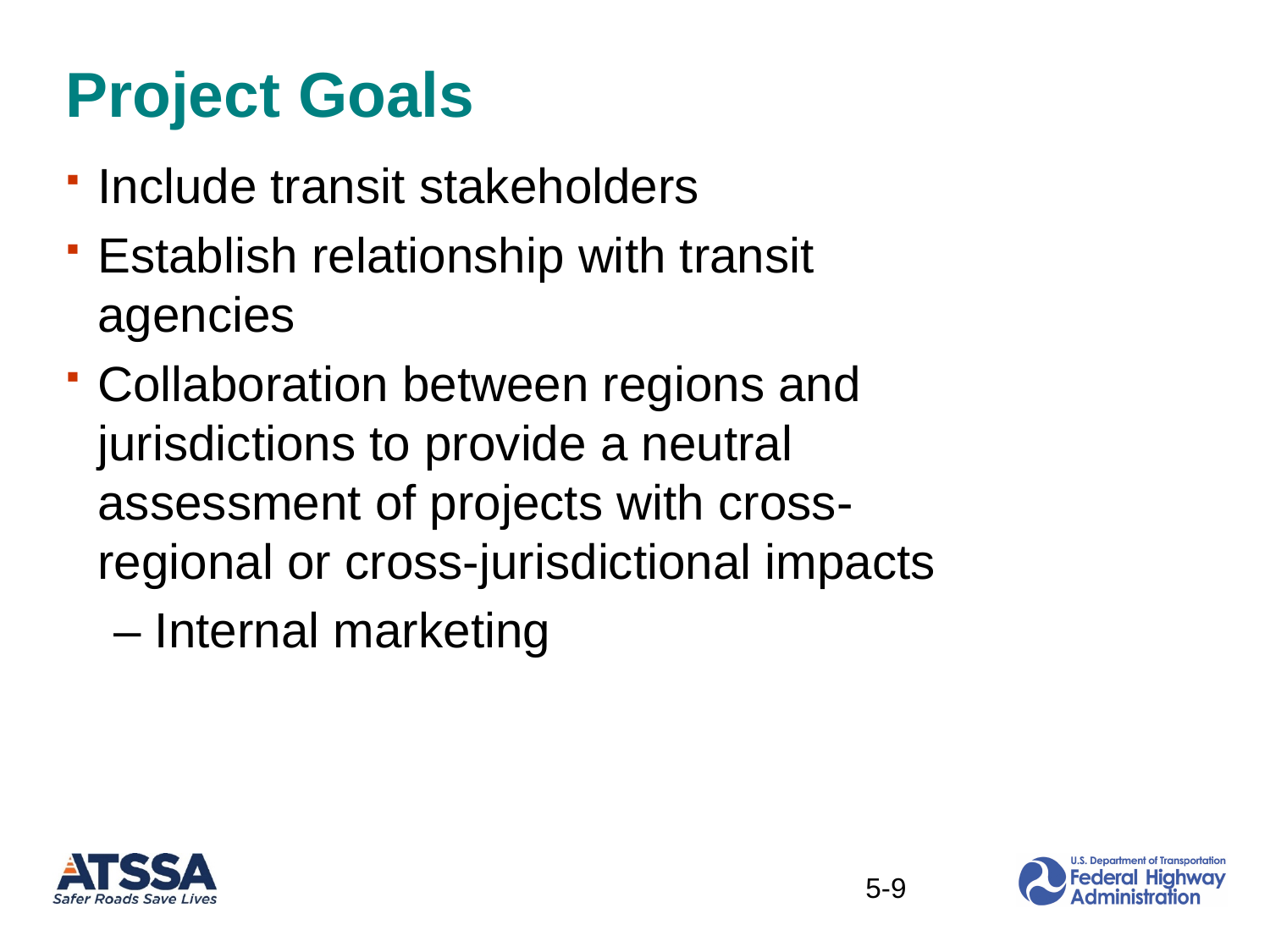

# Project Goals
Include transit stakeholders
Establish relationship with transit agencies
Collaboration between regions and jurisdictions to provide a neutral assessment of projects with cross-regional or cross-jurisdictional impacts
– Internal marketing